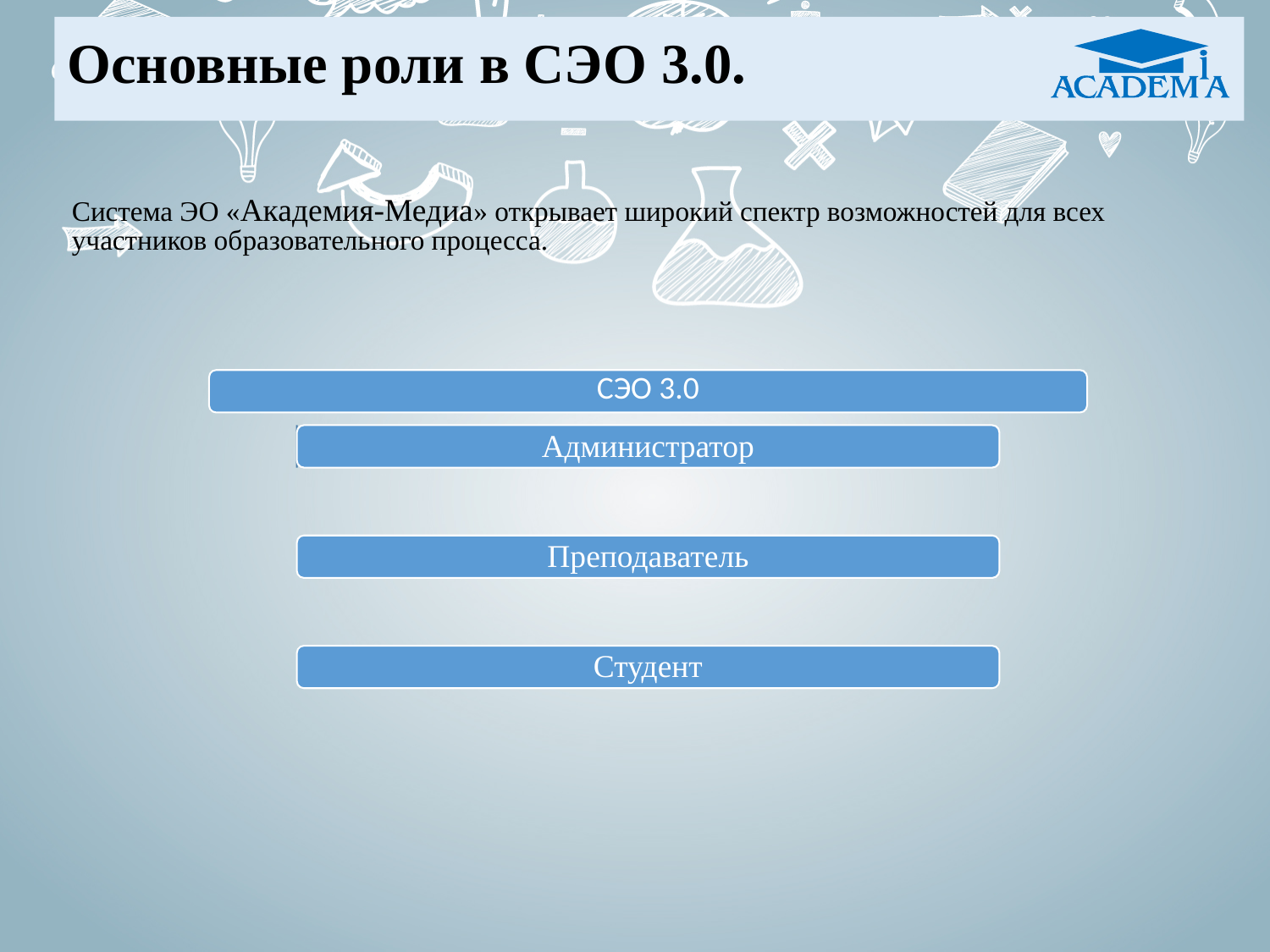

# Основные роли в СЭО 3.0.

Система ЭО «Академия-Медиа» открывает широкий спектр возможностей для всех участников образовательного процесса.
СЭО 3.0
Администратор
Преподаватель
Студент